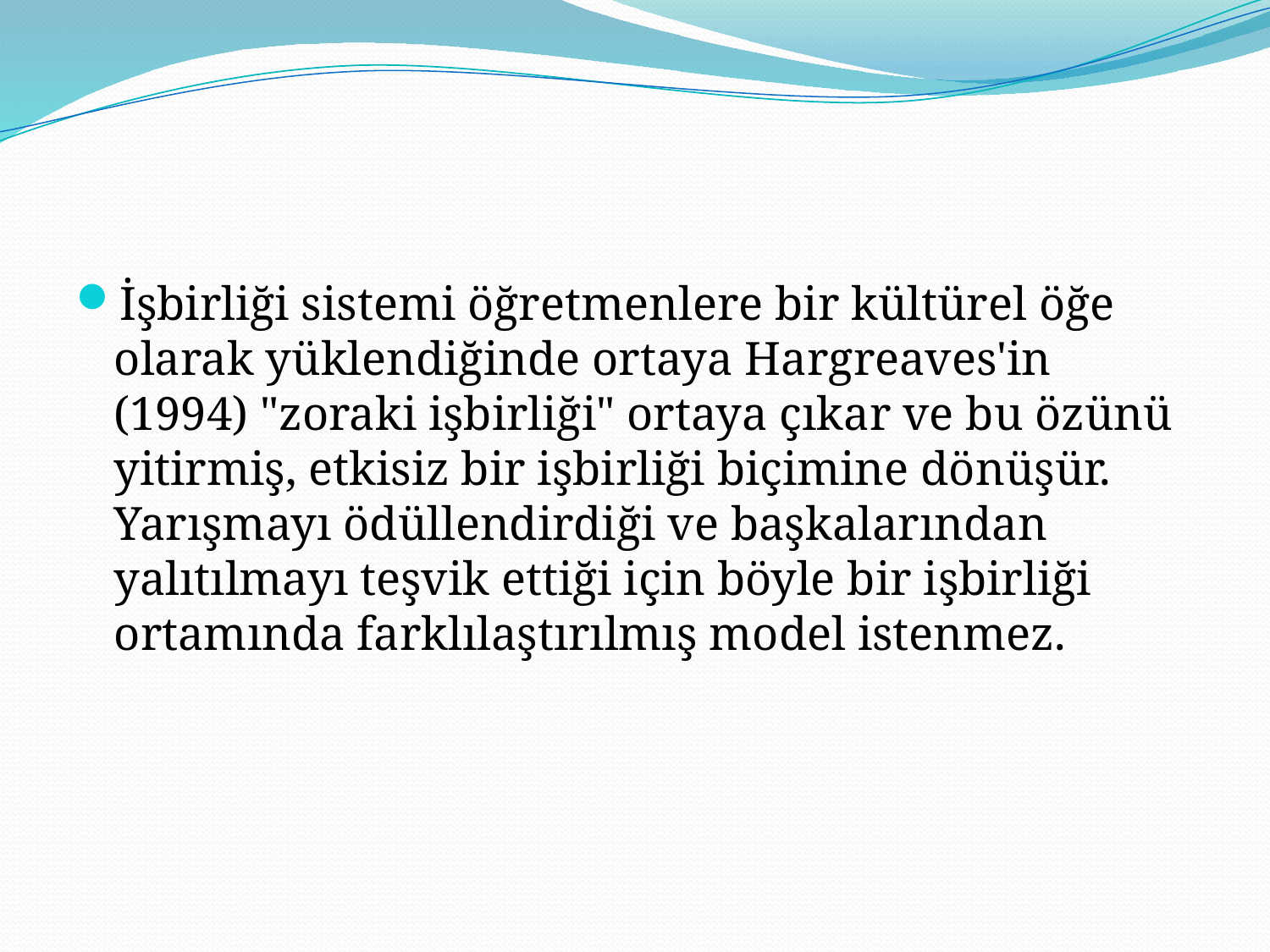

#
İşbirliği sistemi öğretmenlere bir kültürel öğe olarak yüklendiğinde ortaya Hargreaves'in (1994) "zoraki işbirliği" ortaya çıkar ve bu özünü yitirmiş, etkisiz bir işbirliği biçimine dönüşür. Yarışmayı ödüllendirdiği ve başkalarından yalıtılmayı teşvik ettiği için böyle bir işbirliği ortamında farklılaştırılmış model istenmez.